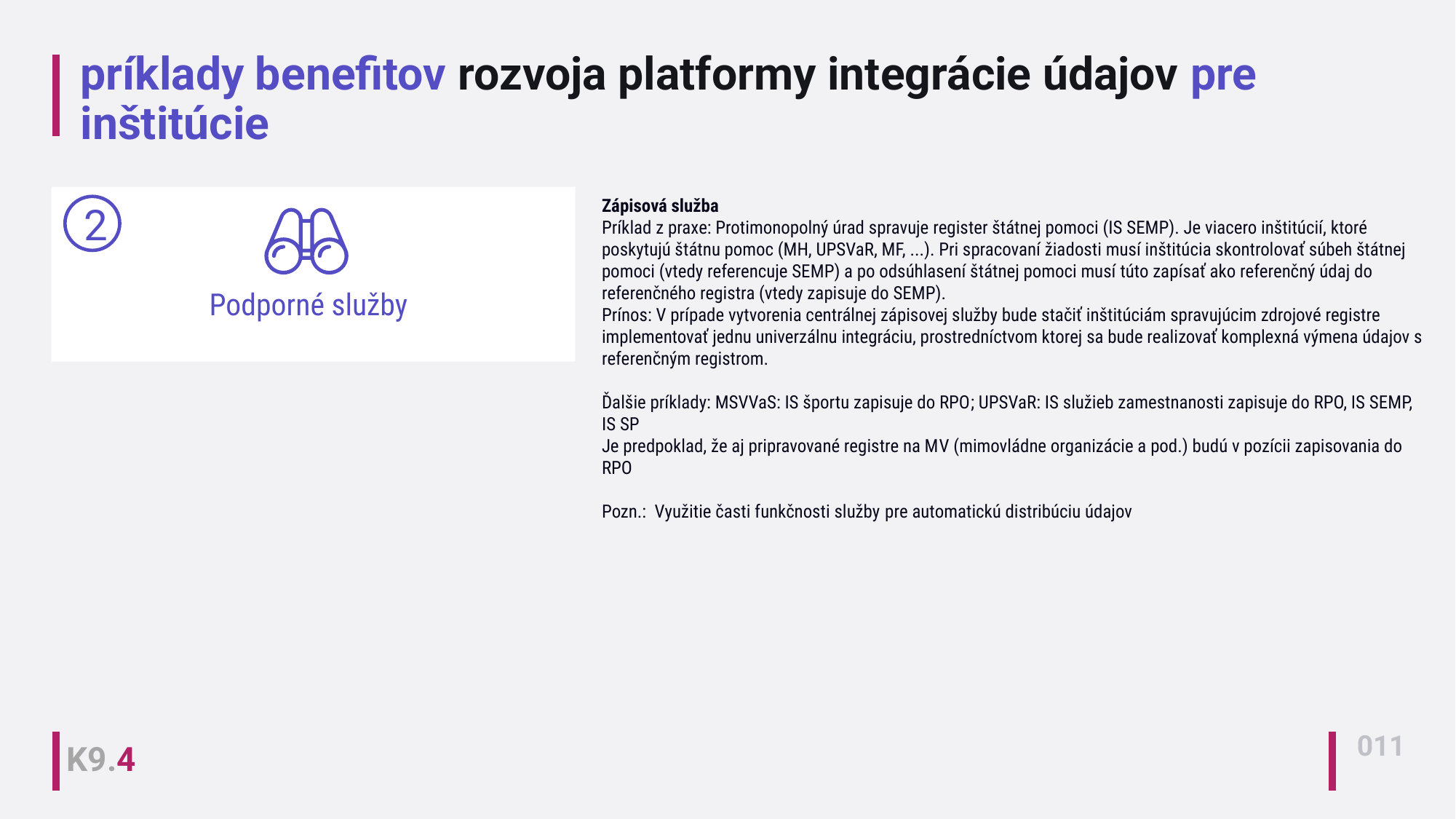

# príklady benefitov rozvoja platformy integrácie údajov pre inštitúcie

Podporné služby

2

Zápisová služba
Príklad z praxe: Protimonopolný úrad spravuje register štátnej pomoci (IS SEMP). Je viacero inštitúcií, ktoré poskytujú štátnu pomoc (MH, UPSVaR, MF, ...). Pri spracovaní žiadosti musí inštitúcia skontrolovať súbeh štátnej pomoci (vtedy referencuje SEMP) a po odsúhlasení štátnej pomoci musí túto zapísať ako referenčný údaj do referenčného registra (vtedy zapisuje do SEMP).
Prínos: V prípade vytvorenia centrálnej zápisovej služby bude stačiť inštitúciám spravujúcim zdrojové registre implementovať jednu univerzálnu integráciu, prostredníctvom ktorej sa bude realizovať komplexná výmena údajov s referenčným registrom.

Ďalšie príklady: MSVVaS: IS športu zapisuje do RPO; UPSVaR: IS služieb zamestnanosti zapisuje do RPO, IS SEMP, IS SP
Je predpoklad, že aj pripravované registre na MV (mimovládne organizácie a pod.) budú v pozícii zapisovania do RPO

Pozn.:  Využitie časti funkčnosti služby pre automatickú distribúciu údajov

011